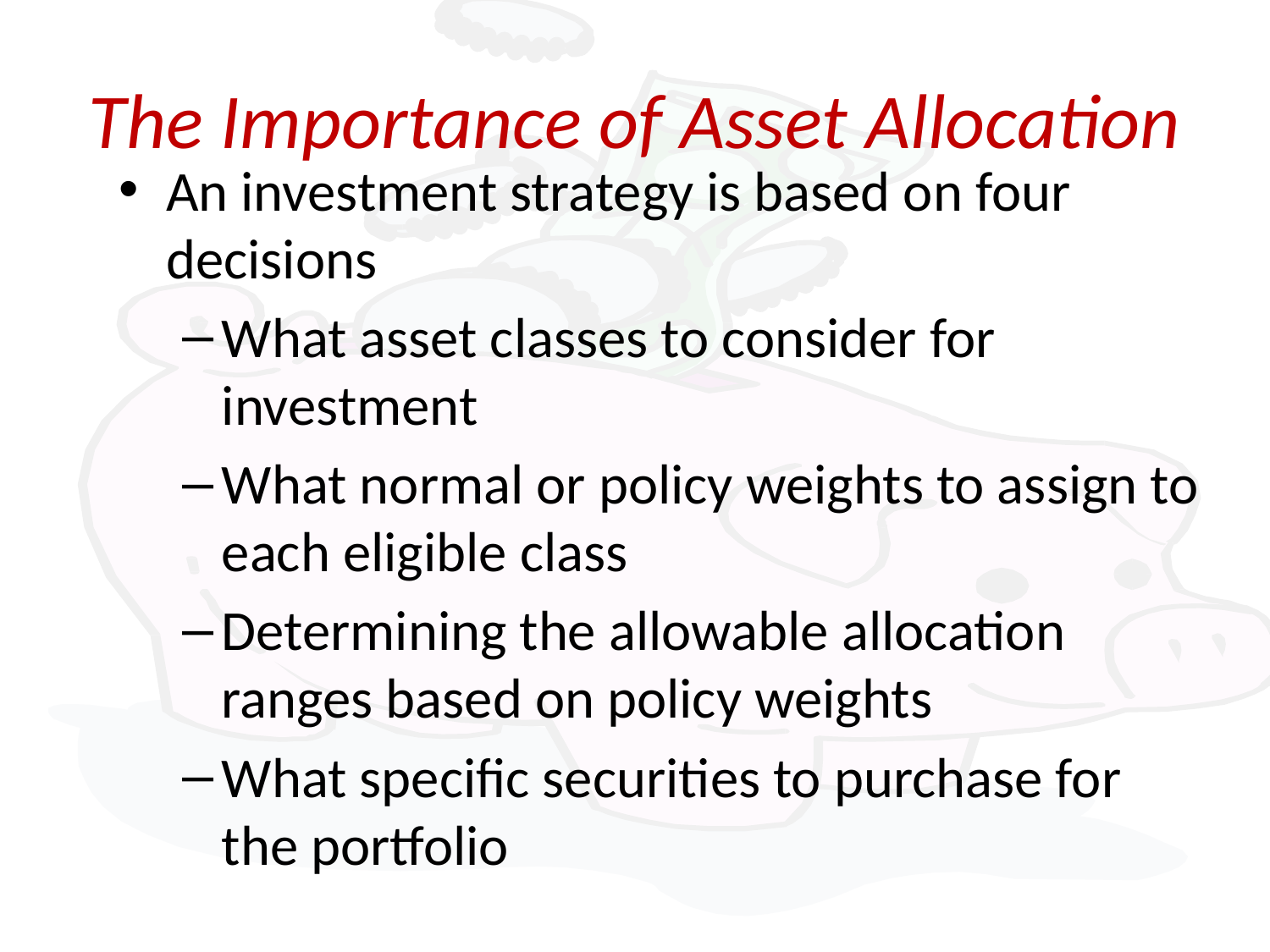

# The Importance of Asset Allocation
An investment strategy is based on four decisions
What asset classes to consider for investment
What normal or policy weights to assign to each eligible class
Determining the allowable allocation ranges based on policy weights
What specific securities to purchase for the portfolio